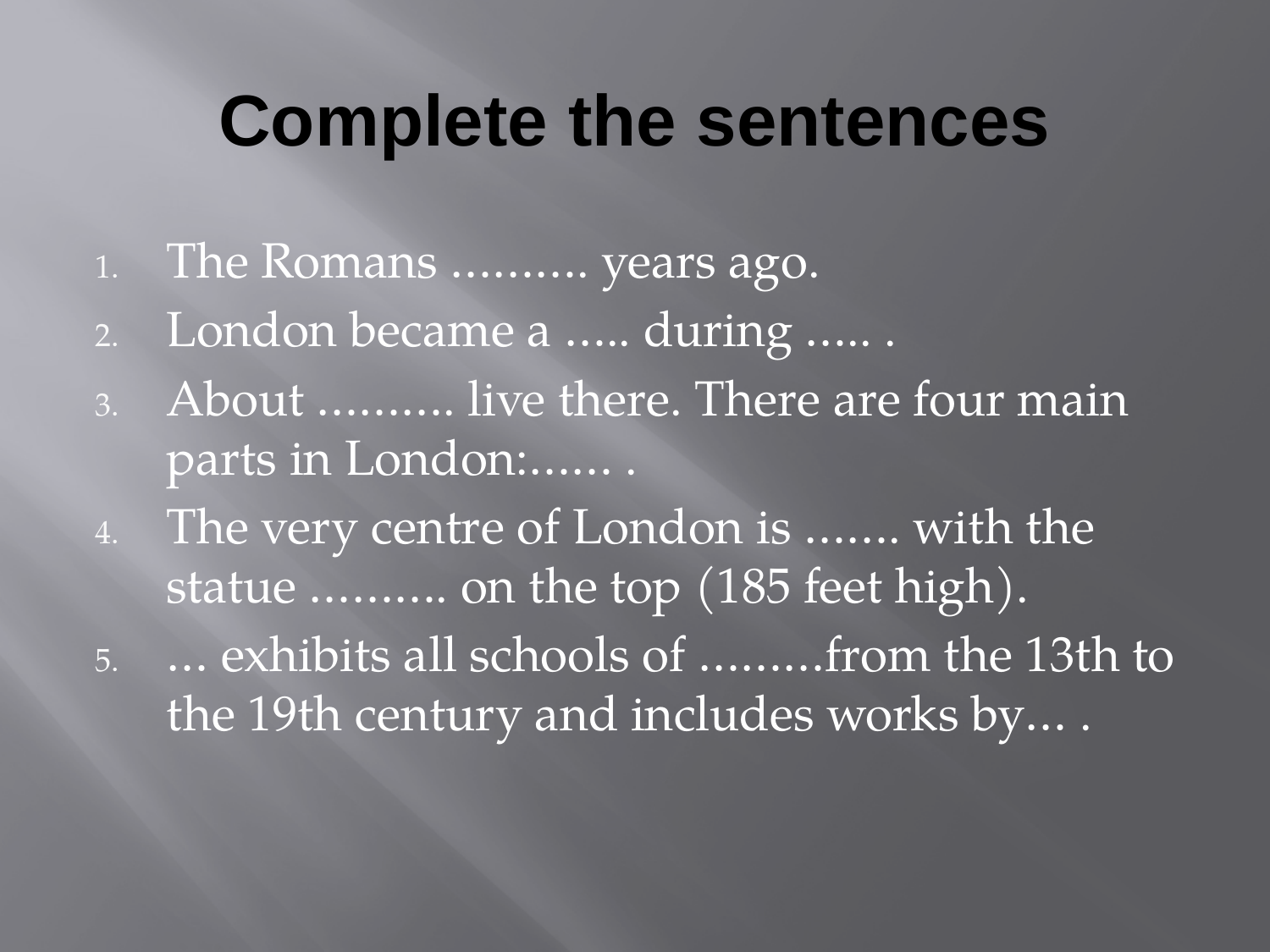

# Complete the sentences
The Romans ………. years ago.
London became a ….. during ….. .
About ………. live there. There are four main parts in London:…… .
The very centre of London is ……. with the statue ………. on the top (185 feet high).
… exhibits all schools of ………from the 13th to the 19th century and includes works by… .